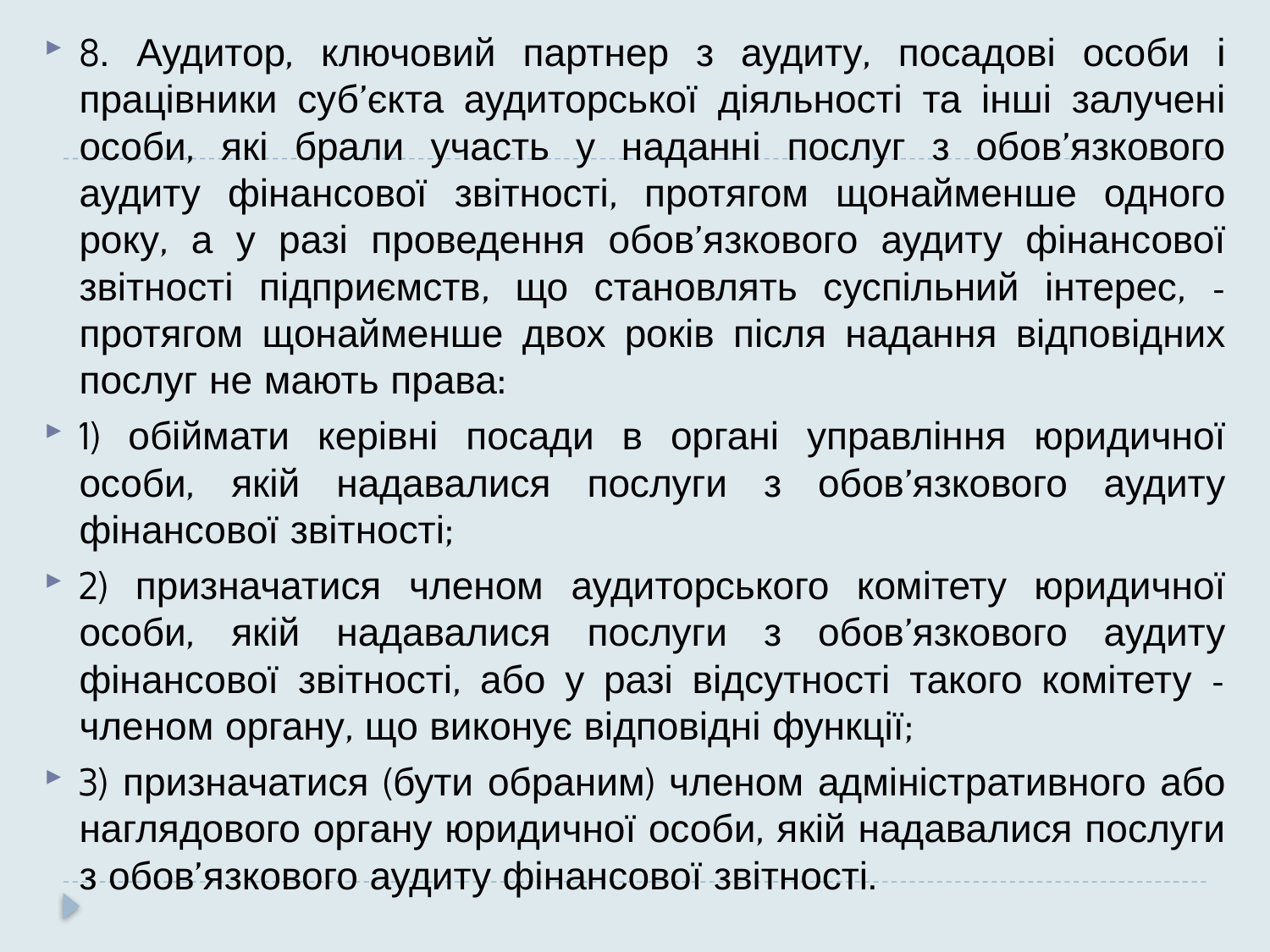

8. Аудитор, ключовий партнер з аудиту, посадові особи і працівники суб’єкта аудиторської діяльності та інші залучені особи, які брали участь у наданні послуг з обов’язкового аудиту фінансової звітності, протягом щонайменше одного року, а у разі проведення обов’язкового аудиту фінансової звітності підприємств, що становлять суспільний інтерес, - протягом щонайменше двох років після надання відповідних послуг не мають права:
1) обіймати керівні посади в органі управління юридичної особи, якій надавалися послуги з обов’язкового аудиту фінансової звітності;
2) призначатися членом аудиторського комітету юридичної особи, якій надавалися послуги з обов’язкового аудиту фінансової звітності, або у разі відсутності такого комітету - членом органу, що виконує відповідні функції;
3) призначатися (бути обраним) членом адміністративного або наглядового органу юридичної особи, якій надавалися послуги з обов’язкового аудиту фінансової звітності.